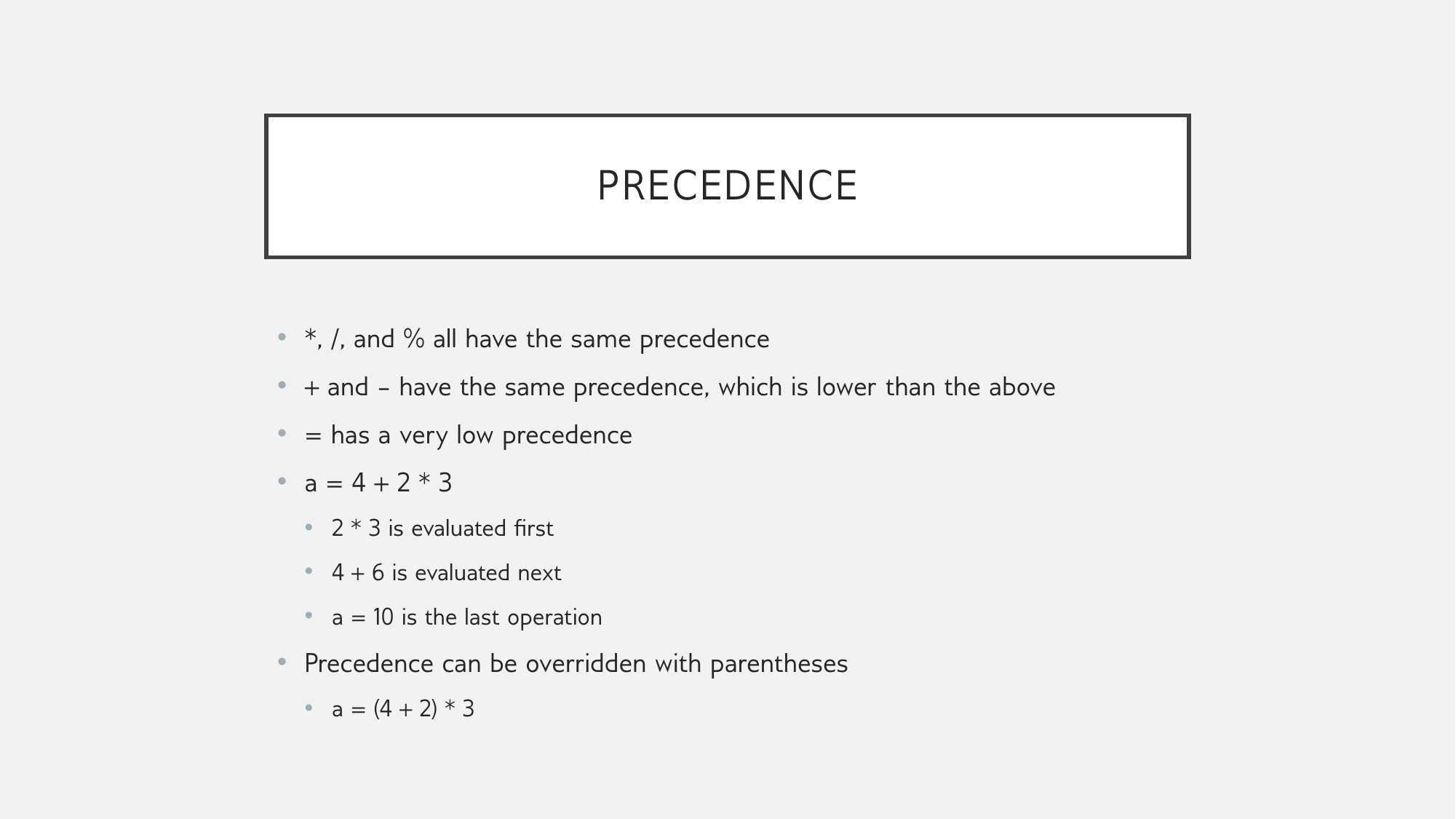

# Precedence
*, /, and % all have the same precedence
+ and – have the same precedence, which is lower than the above
= has a very low precedence
a = 4 + 2 * 3
2 * 3 is evaluated first
4 + 6 is evaluated next
a = 10 is the last operation
Precedence can be overridden with parentheses
a = (4 + 2) * 3